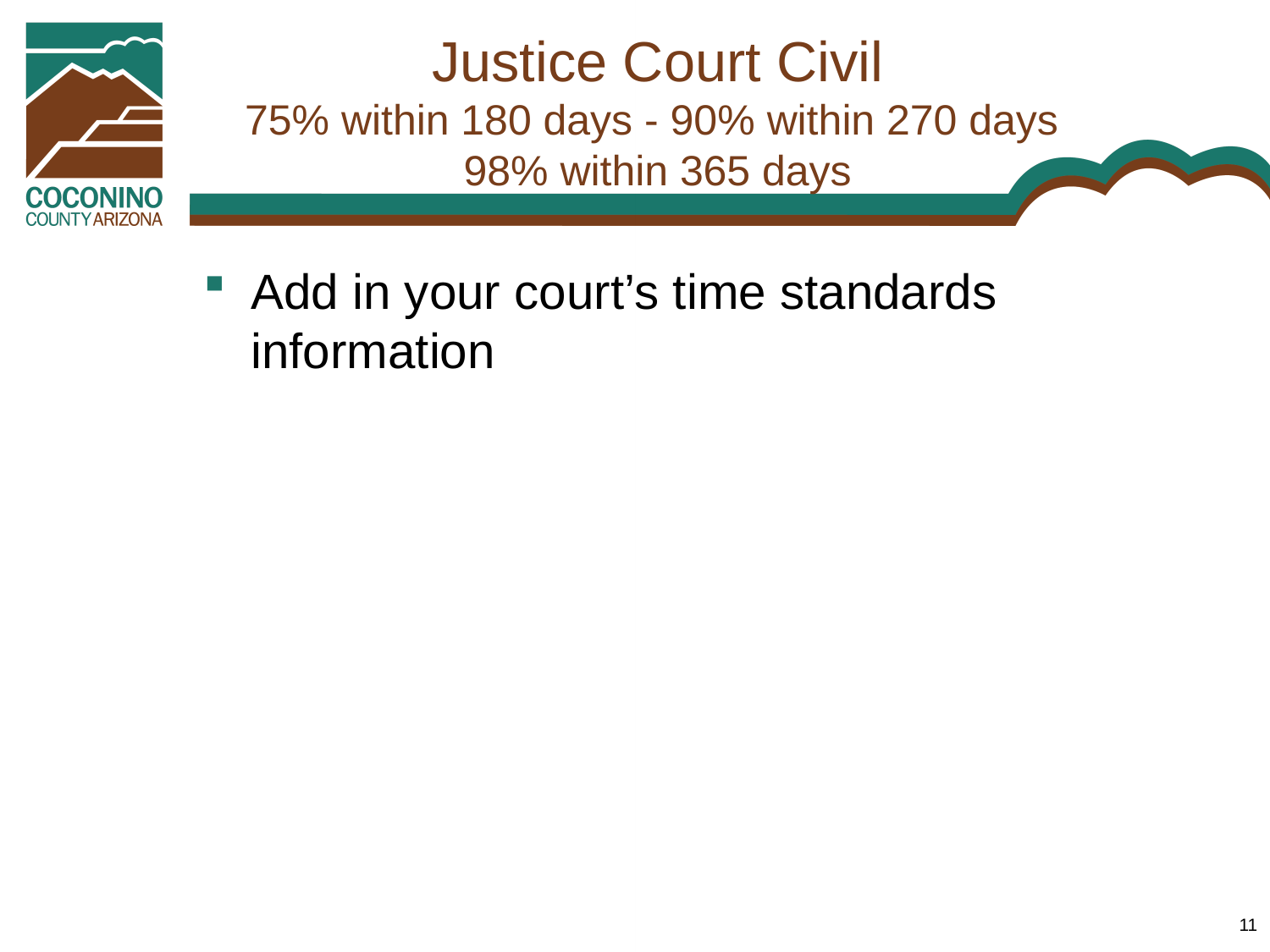

# Justice Court Civil 75% within 180 days - 90% within 270 days 98% within 365 days
Add in your court’s time standards information